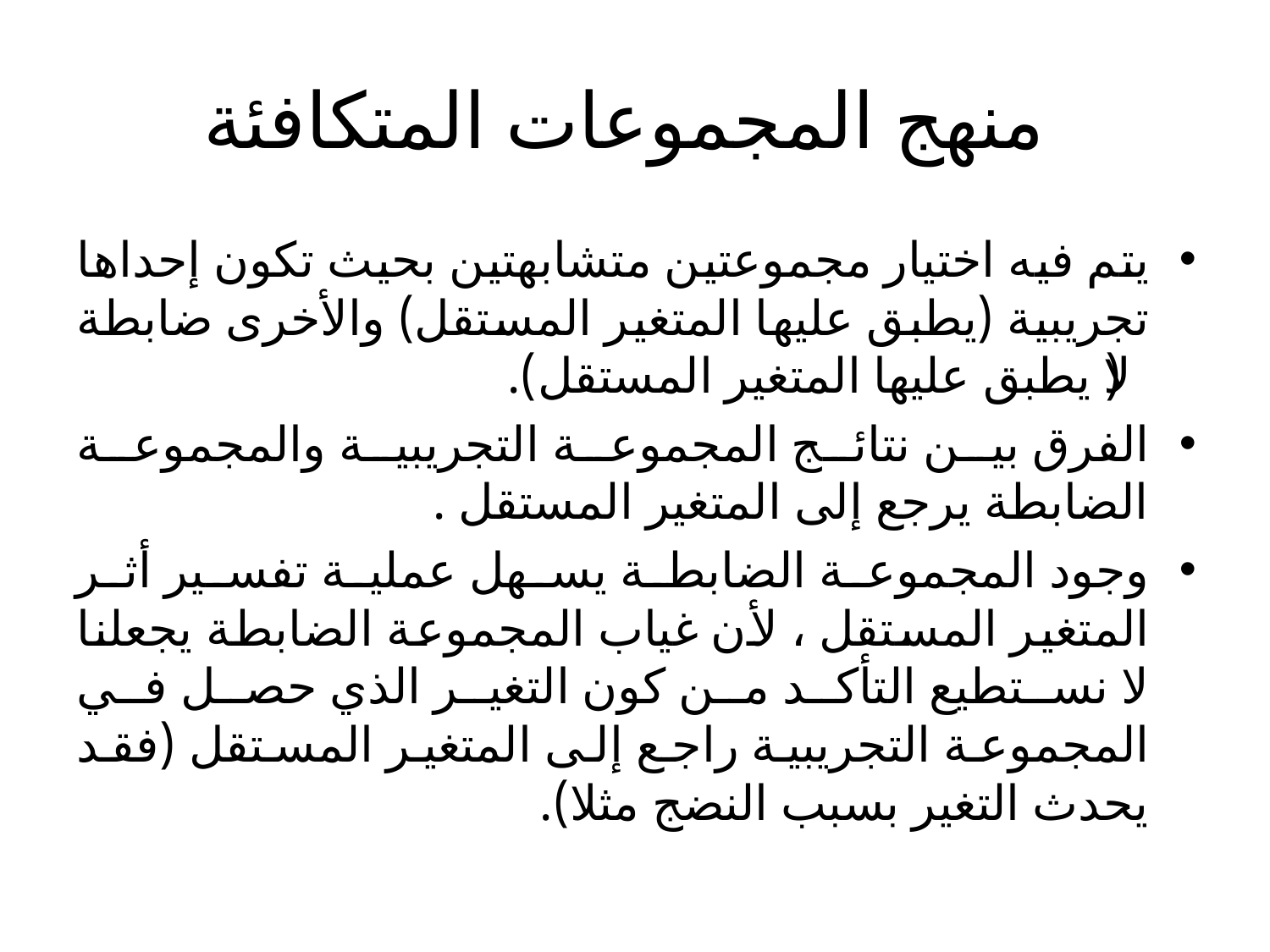

# منهج المجموعات المتكافئة
يتم فيه اختيار مجموعتين متشابهتين بحيث تكون إحداها تجريبية (يطبق عليها المتغير المستقل) والأخرى ضابطة (لا يطبق عليها المتغير المستقل).
الفرق بين نتائج المجموعة التجريبية والمجموعة الضابطة يرجع إلى المتغير المستقل .
وجود المجموعة الضابطة يسهل عملية تفسير أثر المتغير المستقل ، لأن غياب المجموعة الضابطة يجعلنا لا نستطيع التأكد من كون التغير الذي حصل في المجموعة التجريبية راجع إلى المتغير المستقل (فقد يحدث التغير بسبب النضج مثلا).